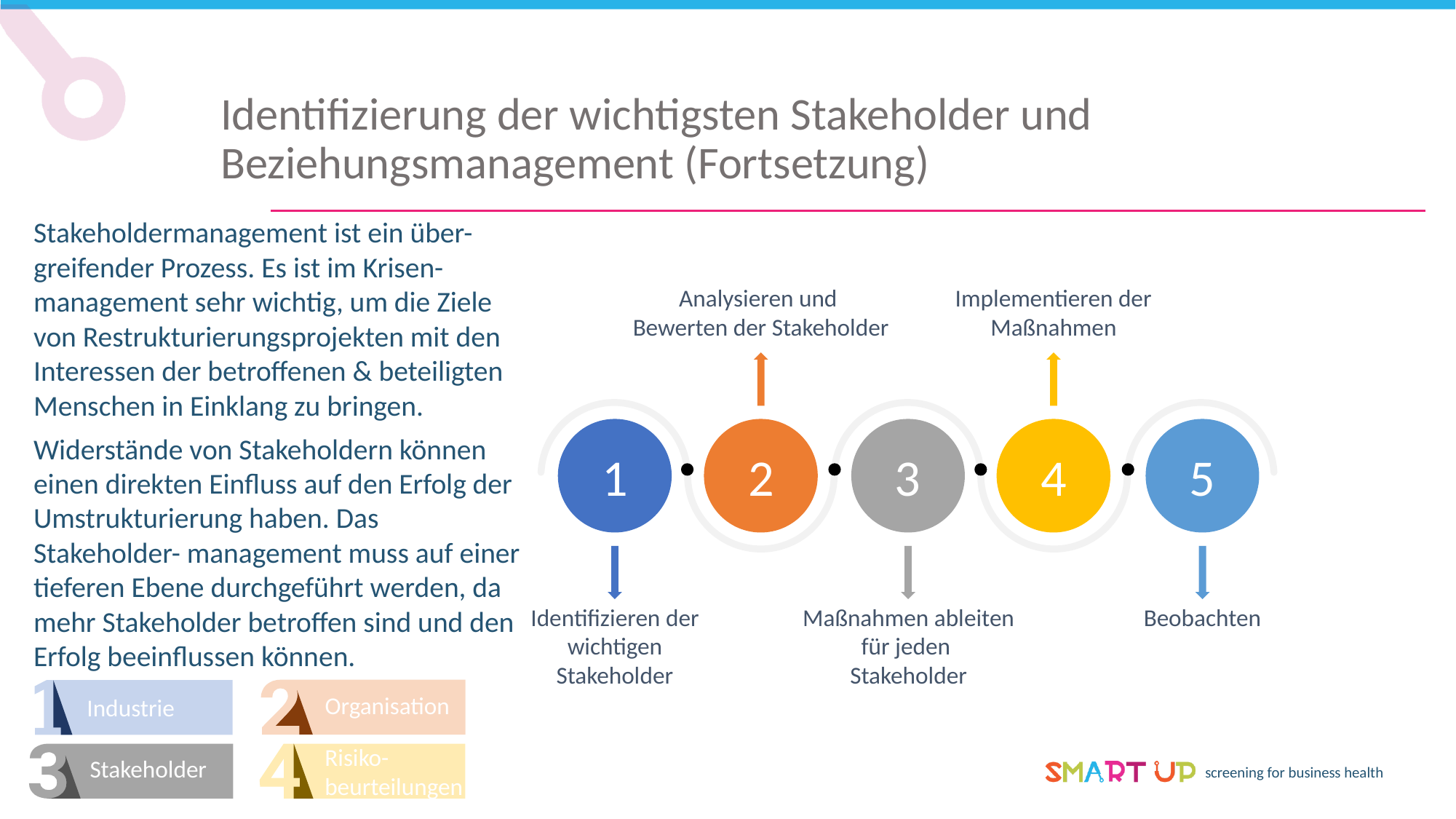

Identifizierung der wichtigsten Stakeholder und    Beziehungsmanagement (Fortsetzung)
Stakeholdermanagement ist ein über-greifender Prozess. Es ist im Krisen-management sehr wichtig, um die Ziele von Restrukturierungsprojekten mit den Interessen der betroffenen & beteiligten Menschen in Einklang zu bringen.
Widerstände von Stakeholdern können einen direkten Einfluss auf den Erfolg der Umstrukturierung haben. Das Stakeholder- management muss auf einer tieferen Ebene durchgeführt werden, da mehr Stakeholder betroffen sind und den Erfolg beeinflussen können.
Analysieren und
Bewerten der Stakeholder
Implementieren der
Maßnahmen

1
2
3
4
5

Identifizieren der wichtigen
Stakeholder
Maßnahmen ableiten
für jeden
Stakeholder
Beobachten

Organisation
Industrie

Risiko-
beurteilungen

Stakeholder